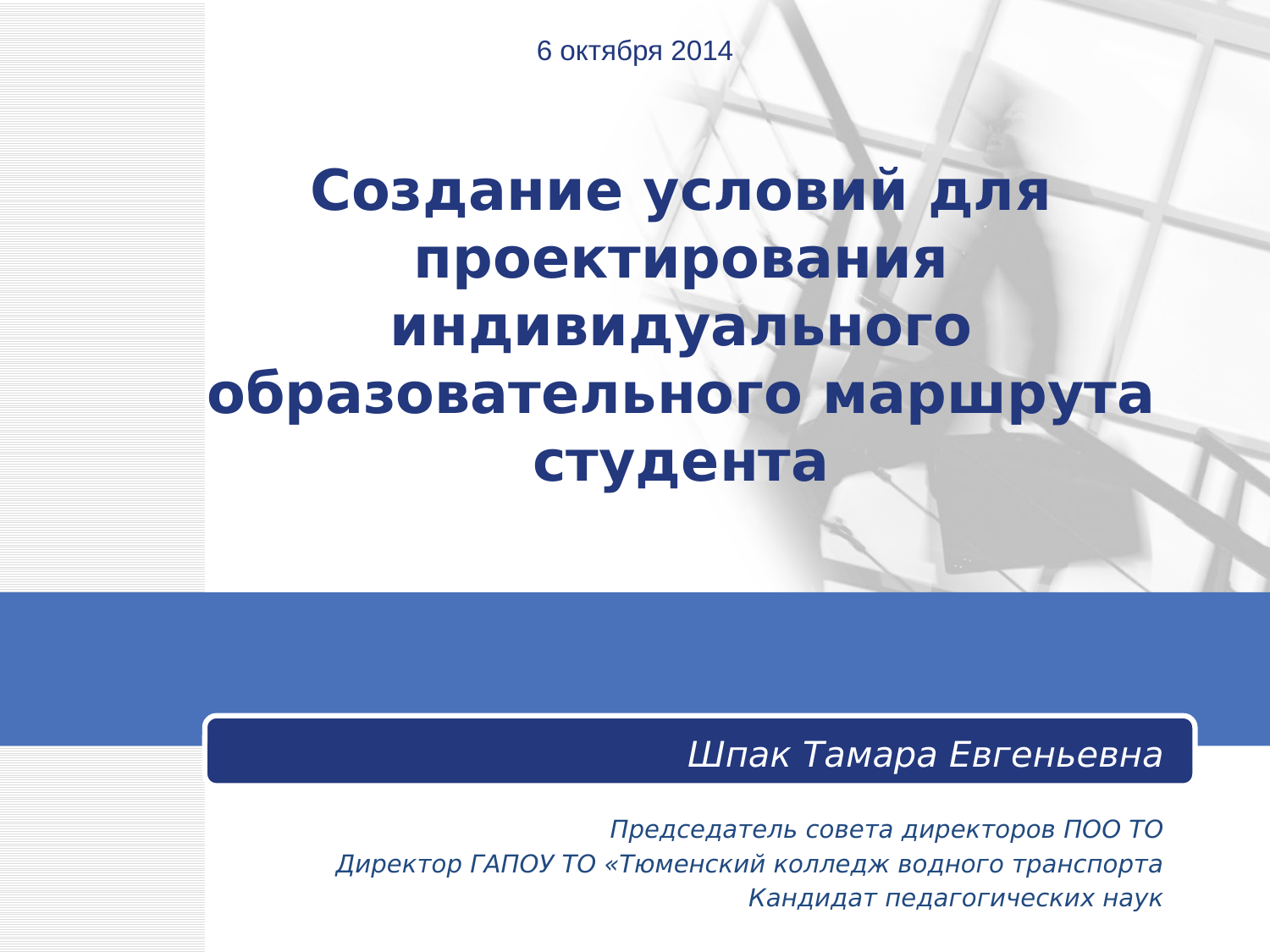

6 октября 2014
# Создание условий для проектирования индивидуального образовательного маршрута студента
Шпак Тамара Евгеньевна

Председатель совета директоров ПОО ТО
Директор ГАПОУ ТО «Тюменский колледж водного транспорта
Кандидат педагогических наук